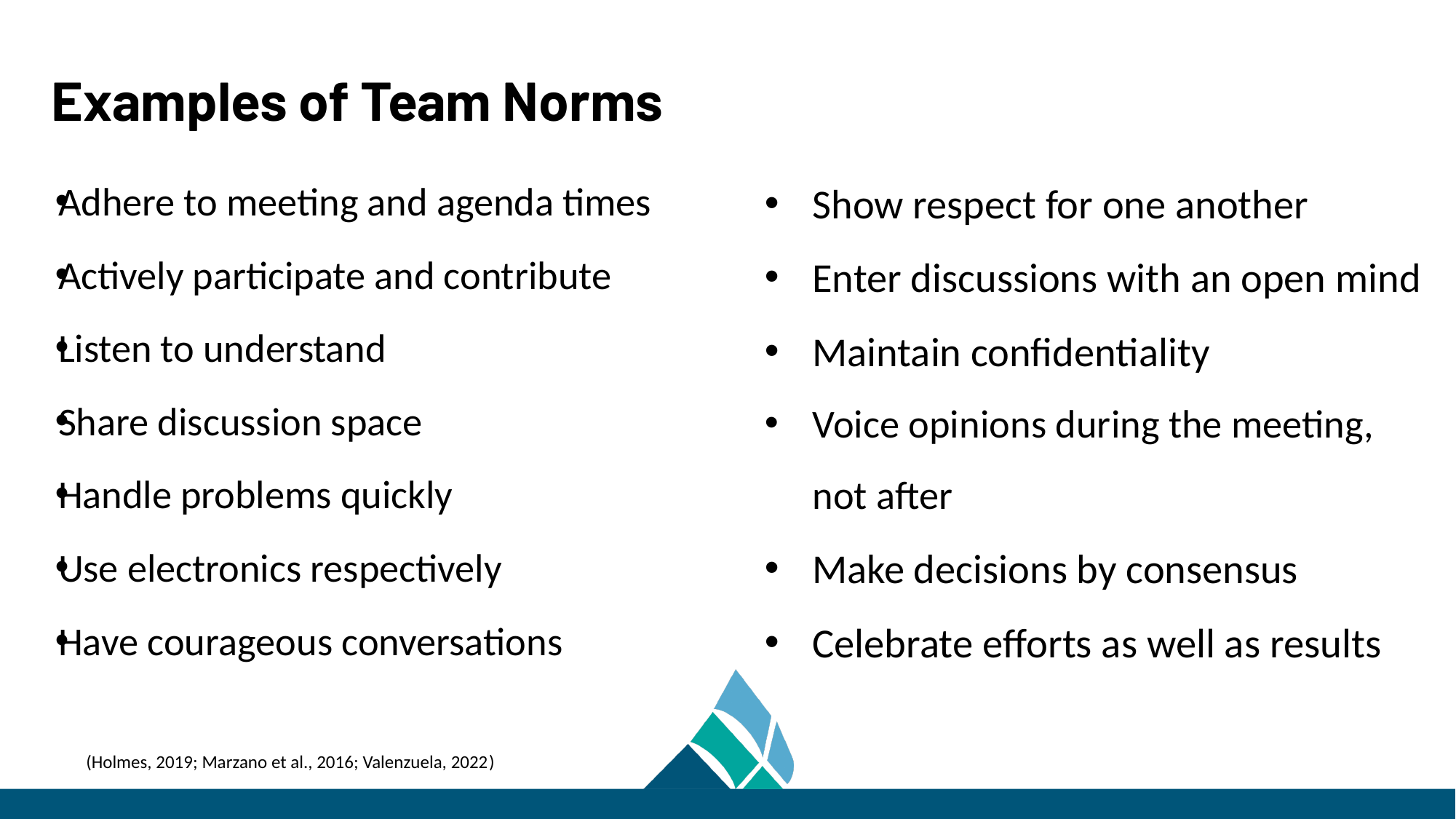

# Examples of Team Norms
Adhere to meeting and agenda times
Actively participate and contribute
Listen to understand
Share discussion space
Handle problems quickly
Use electronics respectively
Have courageous conversations

Show respect for one another
Enter discussions with an open mind
Maintain confidentiality
Voice opinions during the meeting, not after
Make decisions by consensus
Celebrate efforts as well as results

(Holmes, 2019; Marzano et al., 2016; Valenzuela, 2022)